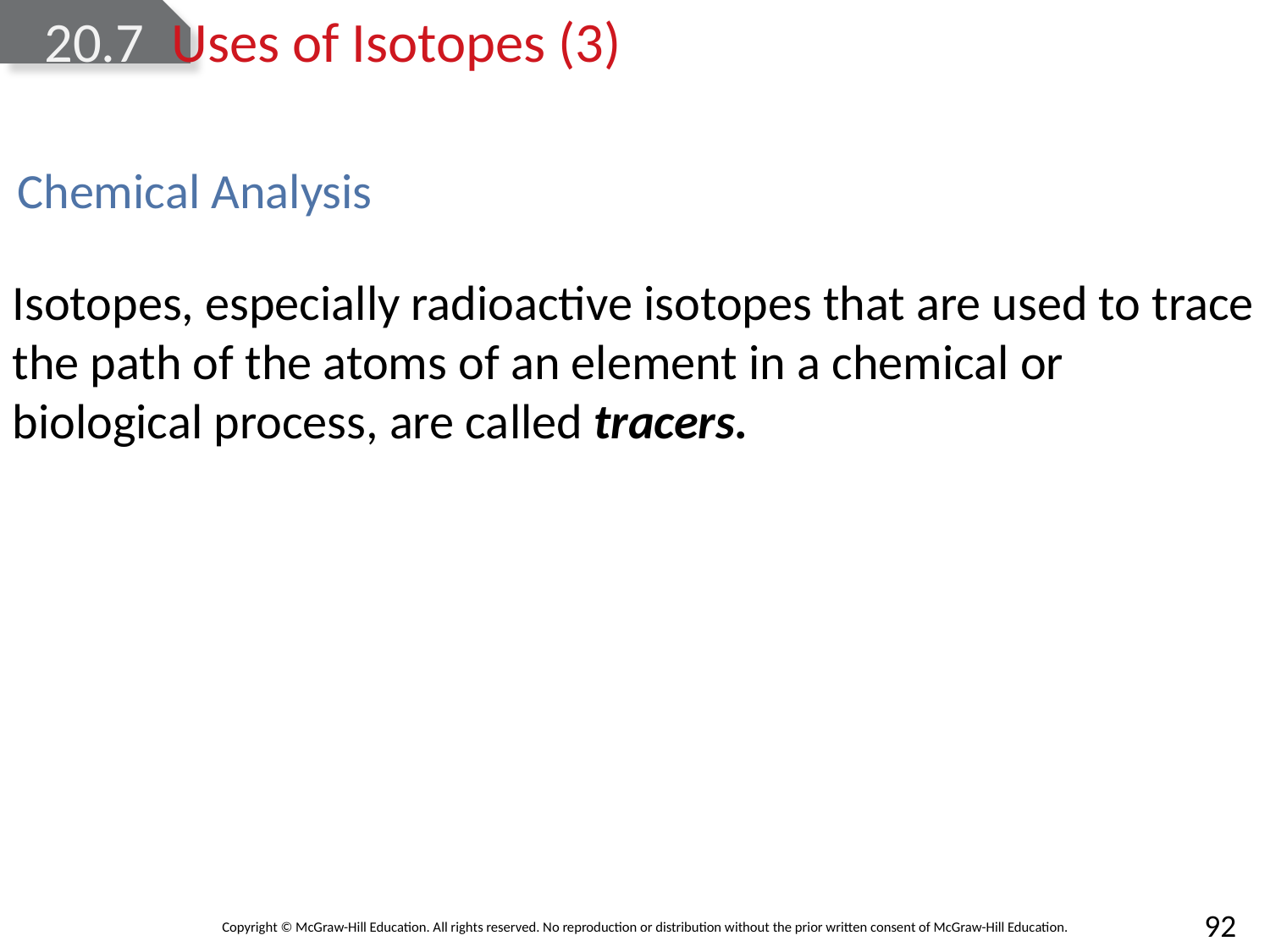

# 20.7	Uses of Isotopes (3)
Chemical Analysis
Isotopes, especially radioactive isotopes that are used to trace the path of the atoms of an element in a chemical or biological process, are called tracers.